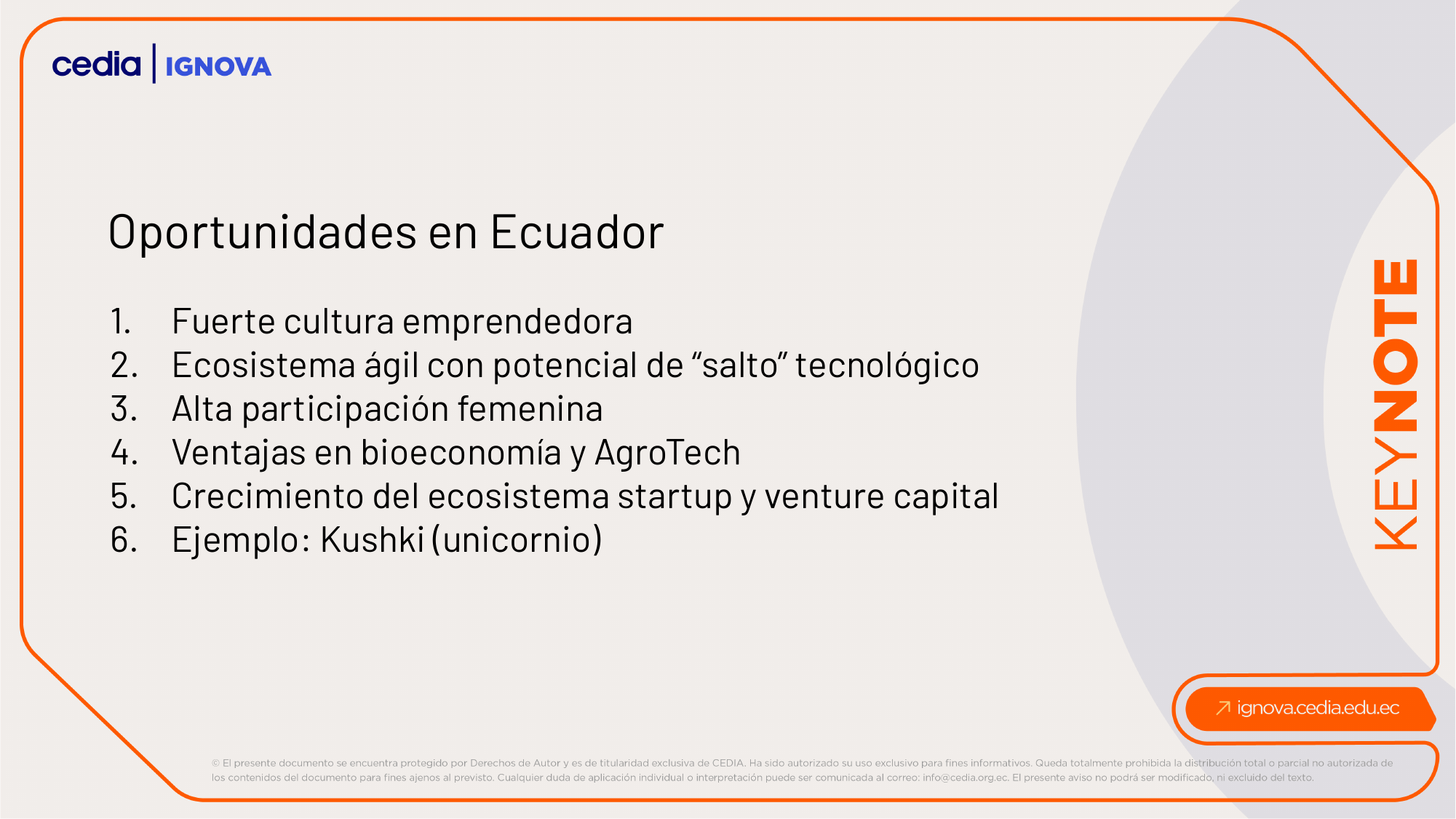

# Oportunidades en Ecuador
Fuerte cultura emprendedora
Ecosistema ágil con potencial de “salto” tecnológico
Alta participación femenina
Ventajas en bioeconomía y AgroTech
Crecimiento del ecosistema startup y venture capital
Ejemplo: Kushki (unicornio)